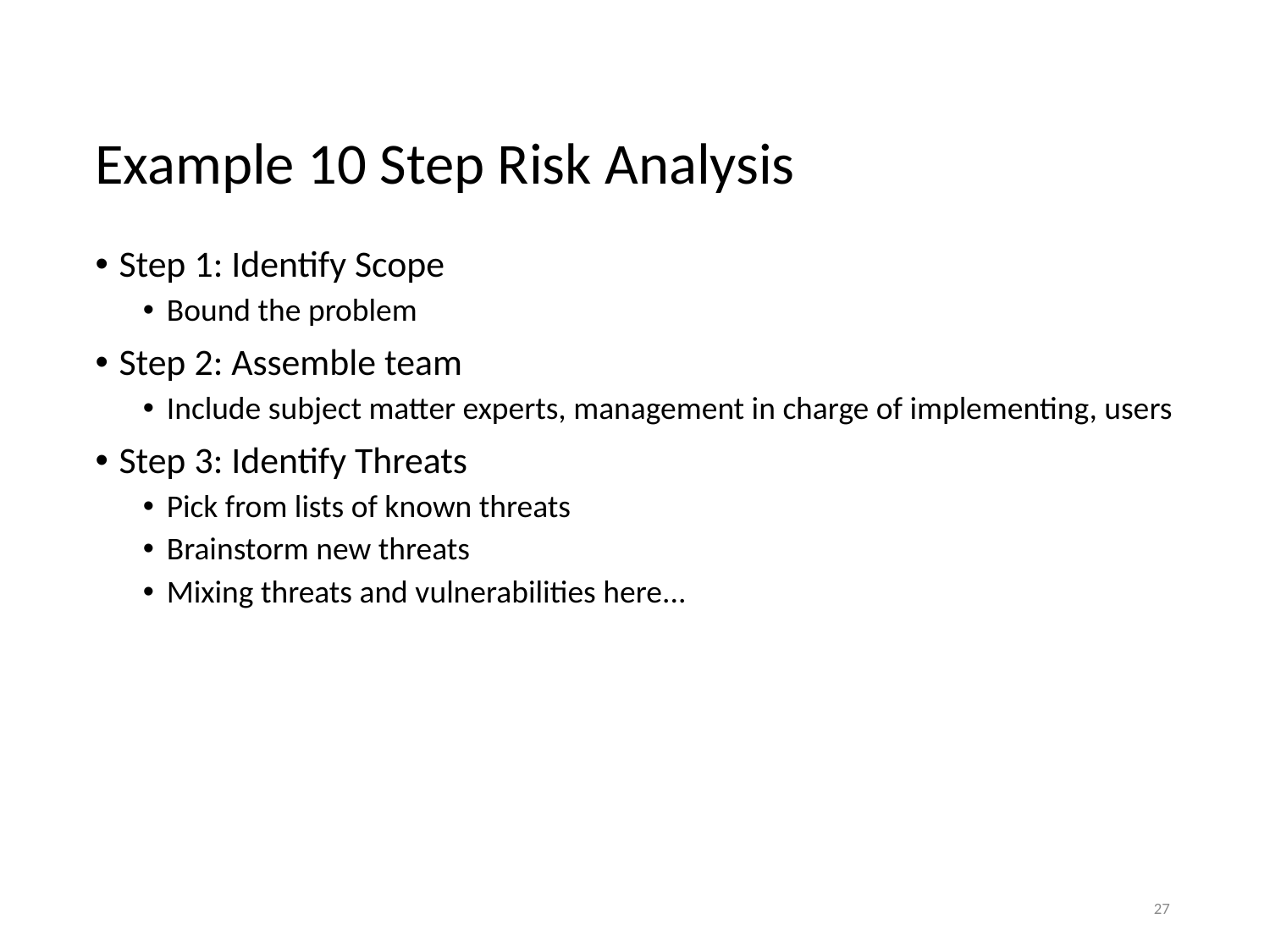

# Example 10 Step Risk Analysis
Step 1: Identify Scope
Bound the problem
Step 2: Assemble team
Include subject matter experts, management in charge of implementing, users
Step 3: Identify Threats
Pick from lists of known threats
Brainstorm new threats
Mixing threats and vulnerabilities here...
27